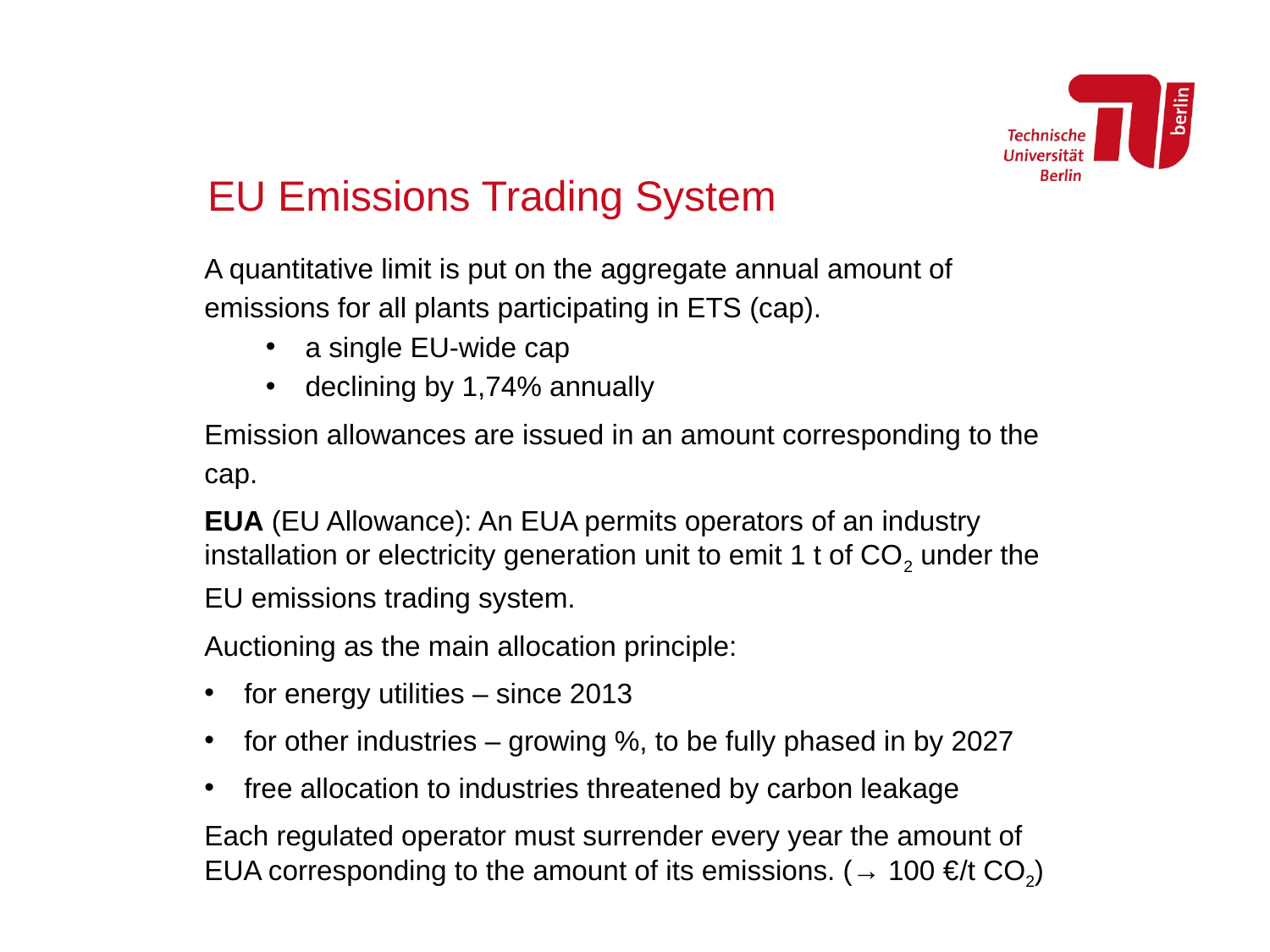

# EU Emissions Trading System
A quantitative limit is put on the aggregate annual amount of emissions for all plants participating in ETS (cap).
a single EU-wide cap
declining by 1,74% annually
Emission allowances are issued in an amount corresponding to the cap.
EUA (EU Allowance): An EUA permits operators of an industry installation or electricity generation unit to emit 1 t of CO2 under the EU emissions trading system.
Auctioning as the main allocation principle:
for energy utilities – since 2013
for other industries – growing %, to be fully phased in by 2027
free allocation to industries threatened by carbon leakage
Each regulated operator must surrender every year the amount of EUA corresponding to the amount of its emissions. (→ 100 €/t CO2)